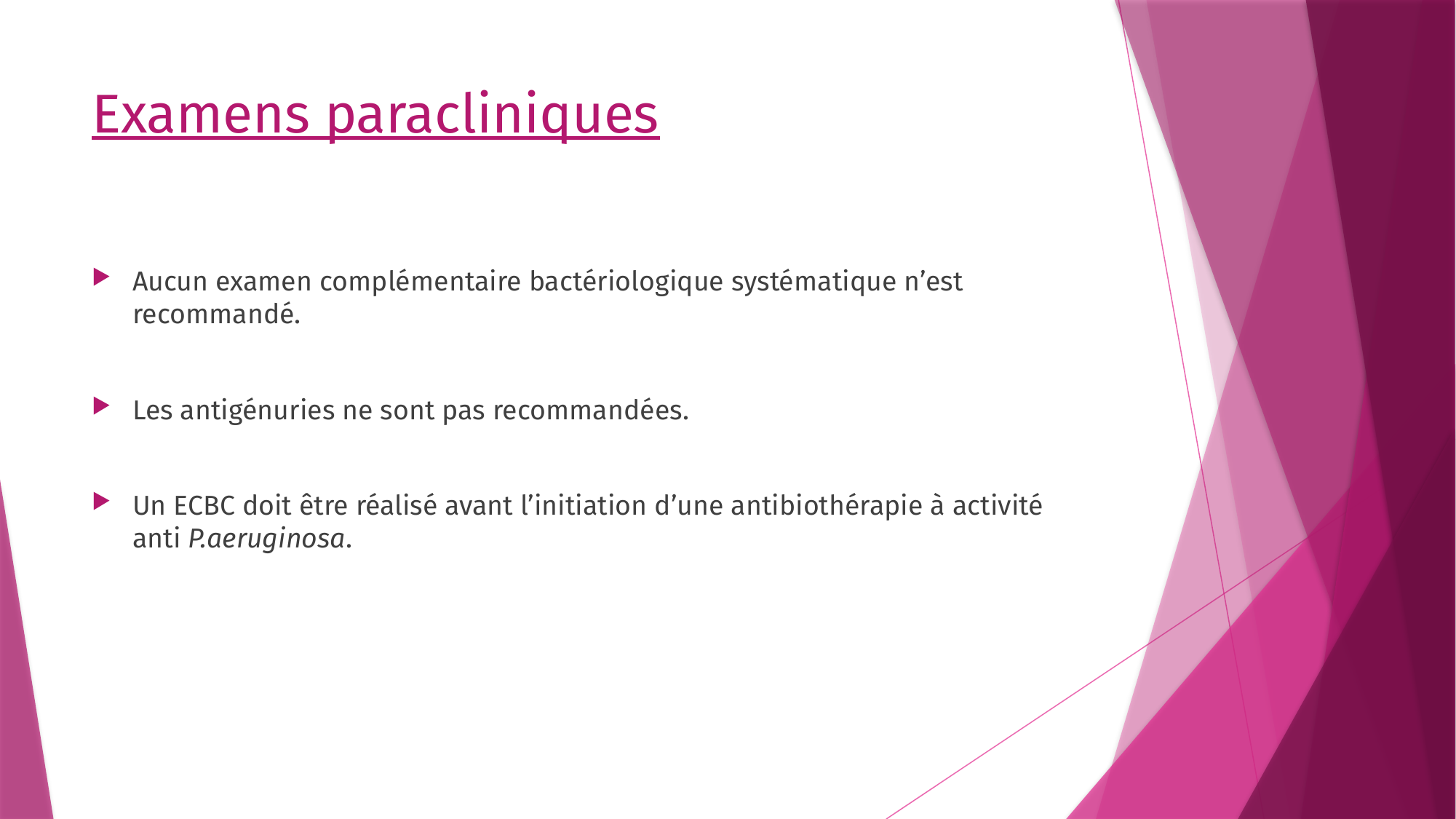

# Examens paracliniques
Aucun examen complémentaire bactériologique systématique n’est recommandé.

Les antigénuries ne sont pas recommandées.

Un ECBC doit être réalisé avant l’initiation d’une antibiothérapie à activité anti P.aeruginosa.